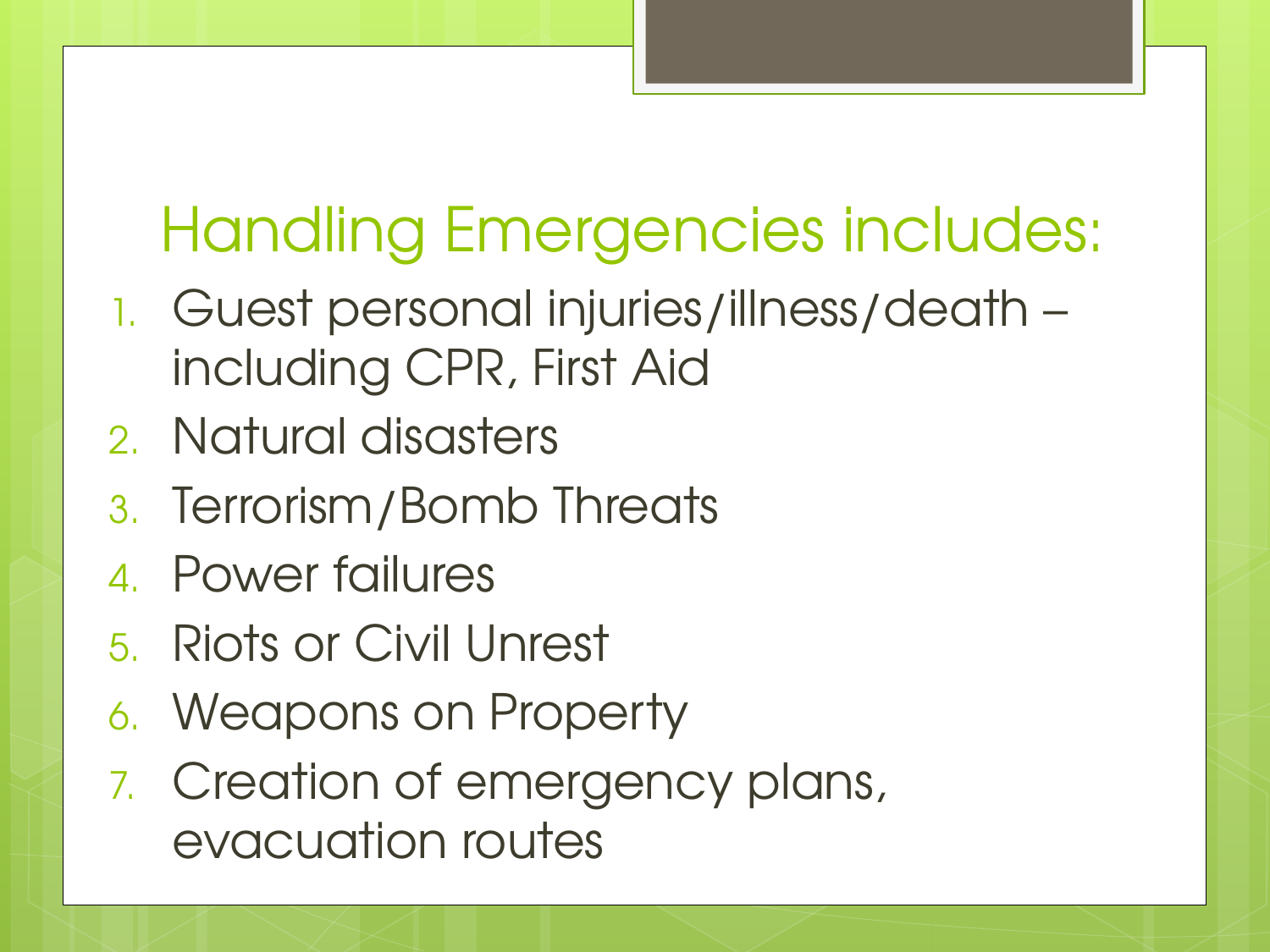

# Handling Emergencies includes:
Guest personal injuries/illness/death – including CPR, First Aid
Natural disasters
Terrorism/Bomb Threats
Power failures
Riots or Civil Unrest
Weapons on Property
Creation of emergency plans, evacuation routes